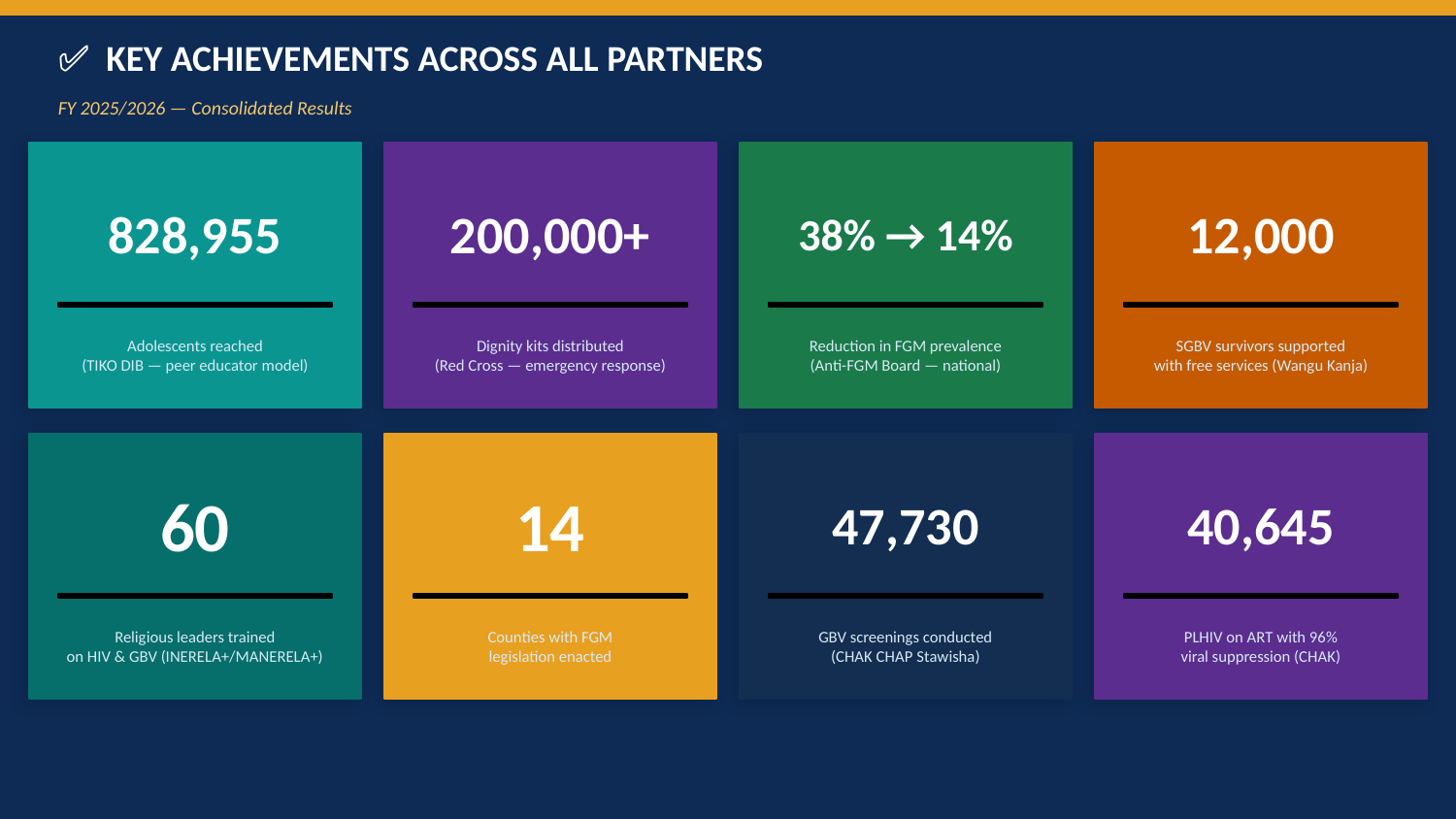

✅  KEY ACHIEVEMENTS ACROSS ALL PARTNERS
FY 2025/2026 — Consolidated Results

828,955
200,000+
38% → 14%
12,000

Adolescents reached
(TIKO DIB — peer educator model)
Dignity kits distributed
(Red Cross — emergency response)
Reduction in FGM prevalence
(Anti-FGM Board — national)
SGBV survivors supported
with free services (Wangu Kanja)

60
14
47,730
40,645

Religious leaders trained
on HIV & GBV (INERELA+/MANERELA+)
Counties with FGM
legislation enacted
GBV screenings conducted
(CHAK CHAP Stawisha)
PLHIV on ART with 96%
viral suppression (CHAK)